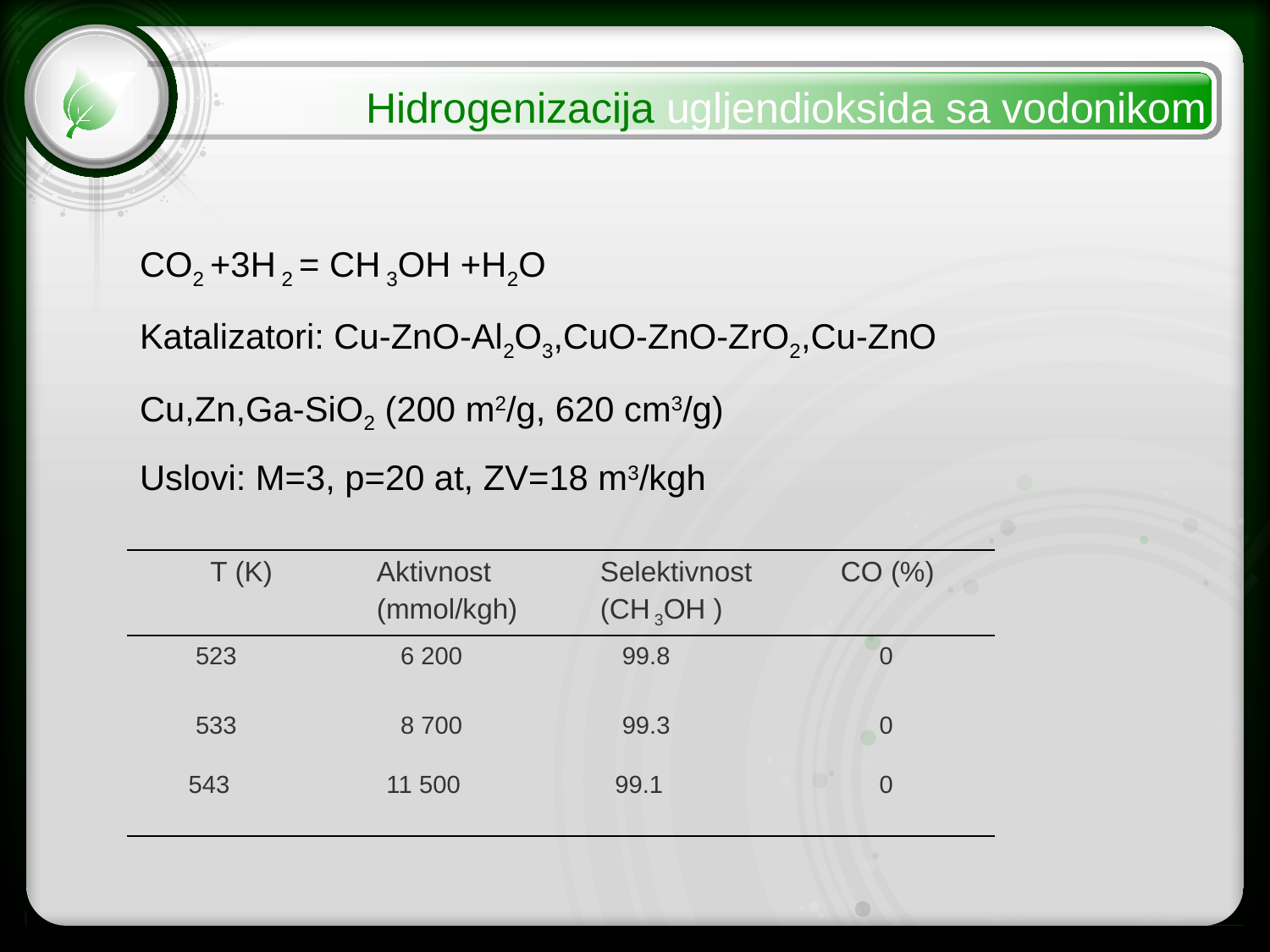

Hidrogenizacija ugljendioksida sa vodonikom
CO2 +3H 2 = CH 3OH +H2O
Katalizatori: Cu-ZnO-Al2O3,CuO-ZnO-ZrO2,Cu-ZnO
Cu,Zn,Ga-SiO2 (200 m2/g, 620 cm3/g)
Uslovi: M=3, p=20 at, ZV=18 m3/kgh

| T (K) | Aktivnost (mmol/kgh) | Selektivnost (CH 3OH ) | CO (%) |
| --- | --- | --- | --- |
| 523 | 6 200 | 99.8 | 0 |
| 533 | 8 700 | 99.3 | 0 |
| 543 | 11 500 | 99.1 | 0 |